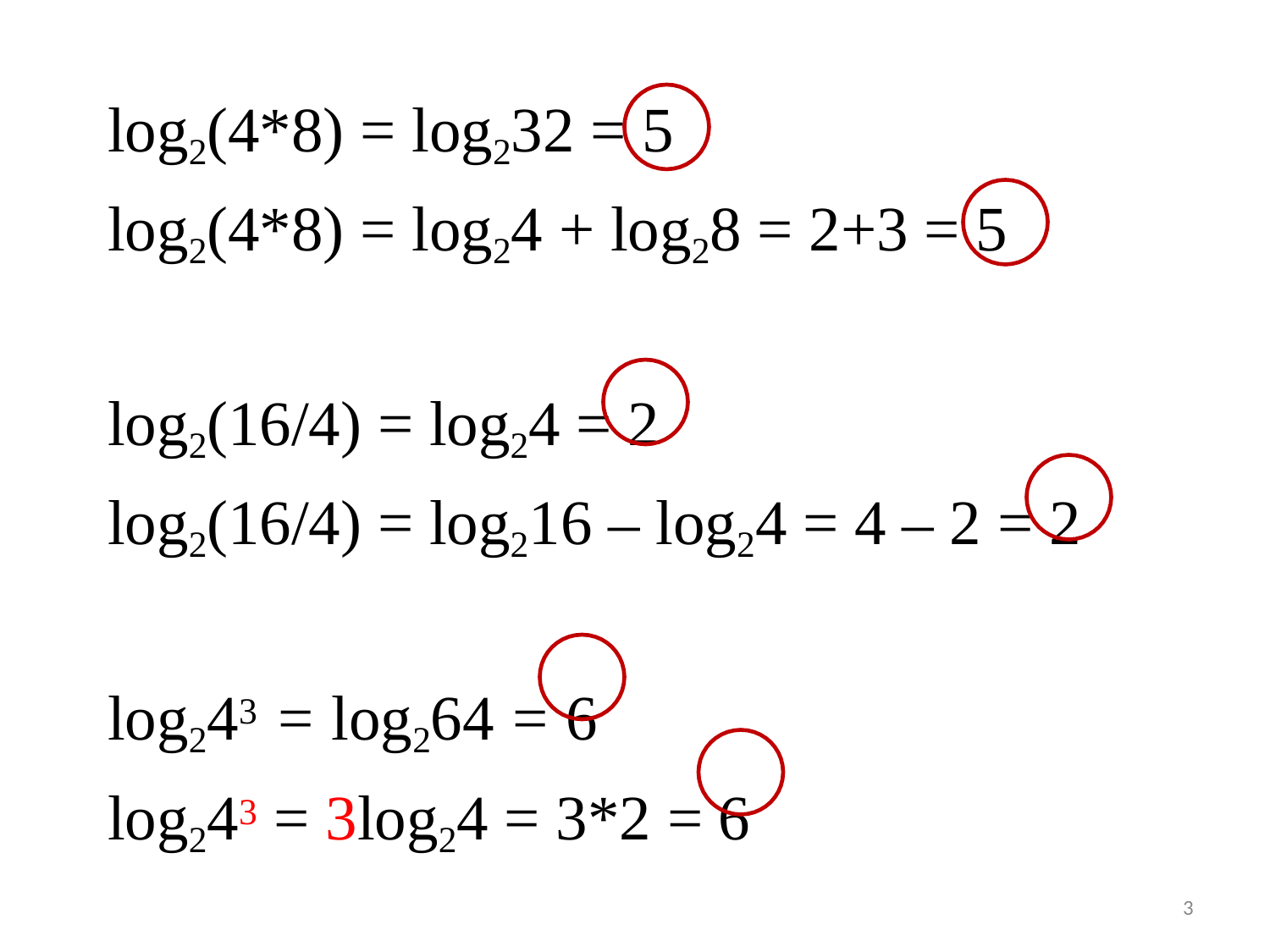

log2(4*8) = log232 = 5
log2(4*8) = log24 + log28 = 2+3 = 5

log2(16/4) = log24 = 2
log2(16/4) = log216 – log24 = 4 – 2 = 2

log243 = log264 = 6  log243 = 3log24 = 3*2 = 6

3